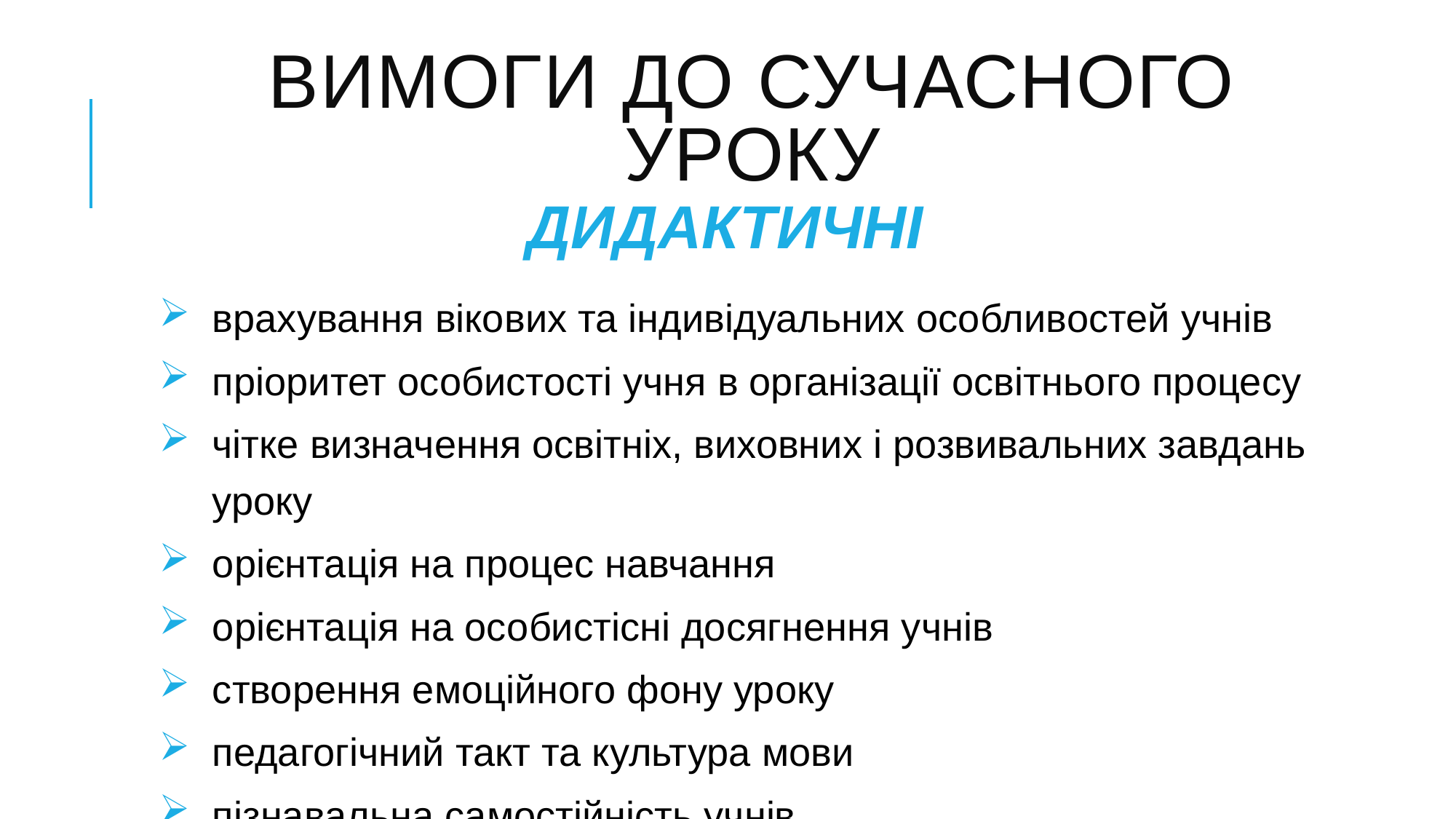

# Вимоги до сучасного уроку
ДИДАКТИЧНІ
врахування вікових та індивідуальних особливостей учнів
пріоритет особистості учня в організації освітнього процесу
чітке визначення освітніх, виховних і розвивальних завдань уроку
орієнтація на процес навчання
орієнтація на особистісні досягнення учнів
створення емоційного фону уроку
педагогічний такт та культура мови
пізнавальна самостійність учнів